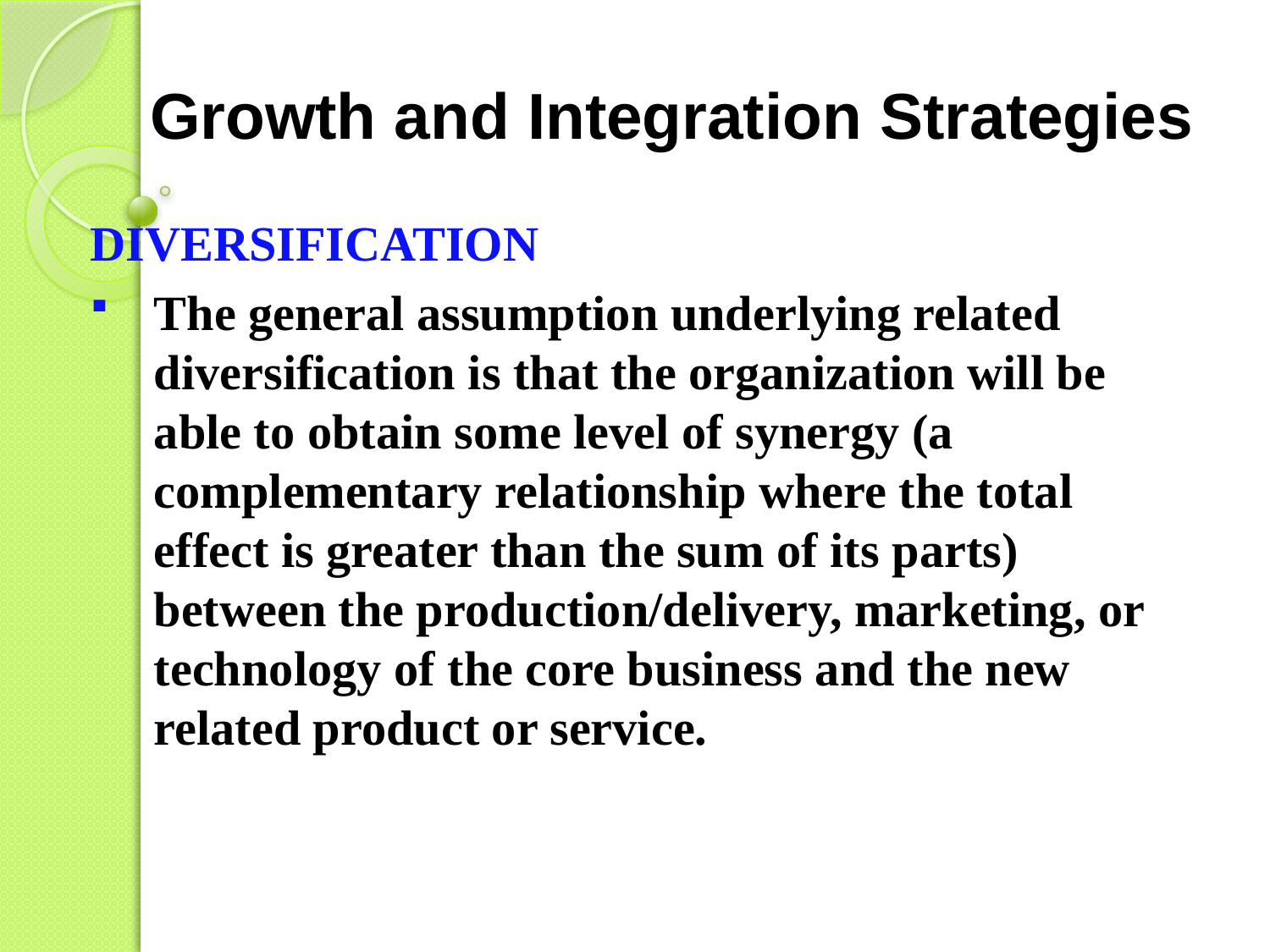

# Growth and Integration Strategies
DIVERSIFICATION
The general assumption underlying related diversification is that the organization will be able to obtain some level of synergy (a complementary relationship where the total effect is greater than the sum of its parts) between the production/delivery, marketing, or technology of the core business and the new related product or service.